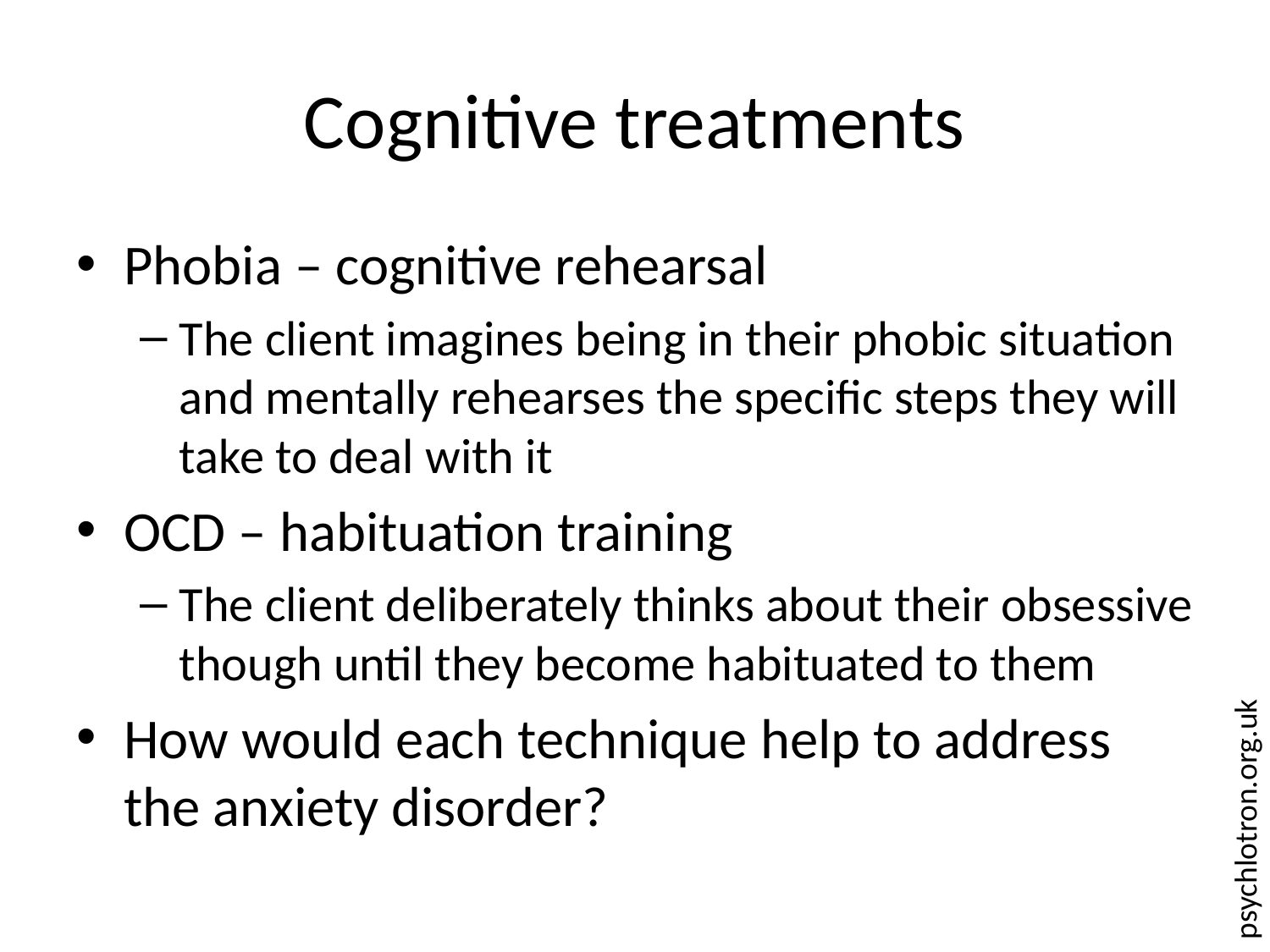

# Cognitive treatments
Phobia – cognitive rehearsal
The client imagines being in their phobic situation and mentally rehearses the specific steps they will take to deal with it
OCD – habituation training
The client deliberately thinks about their obsessive though until they become habituated to them
How would each technique help to address the anxiety disorder?